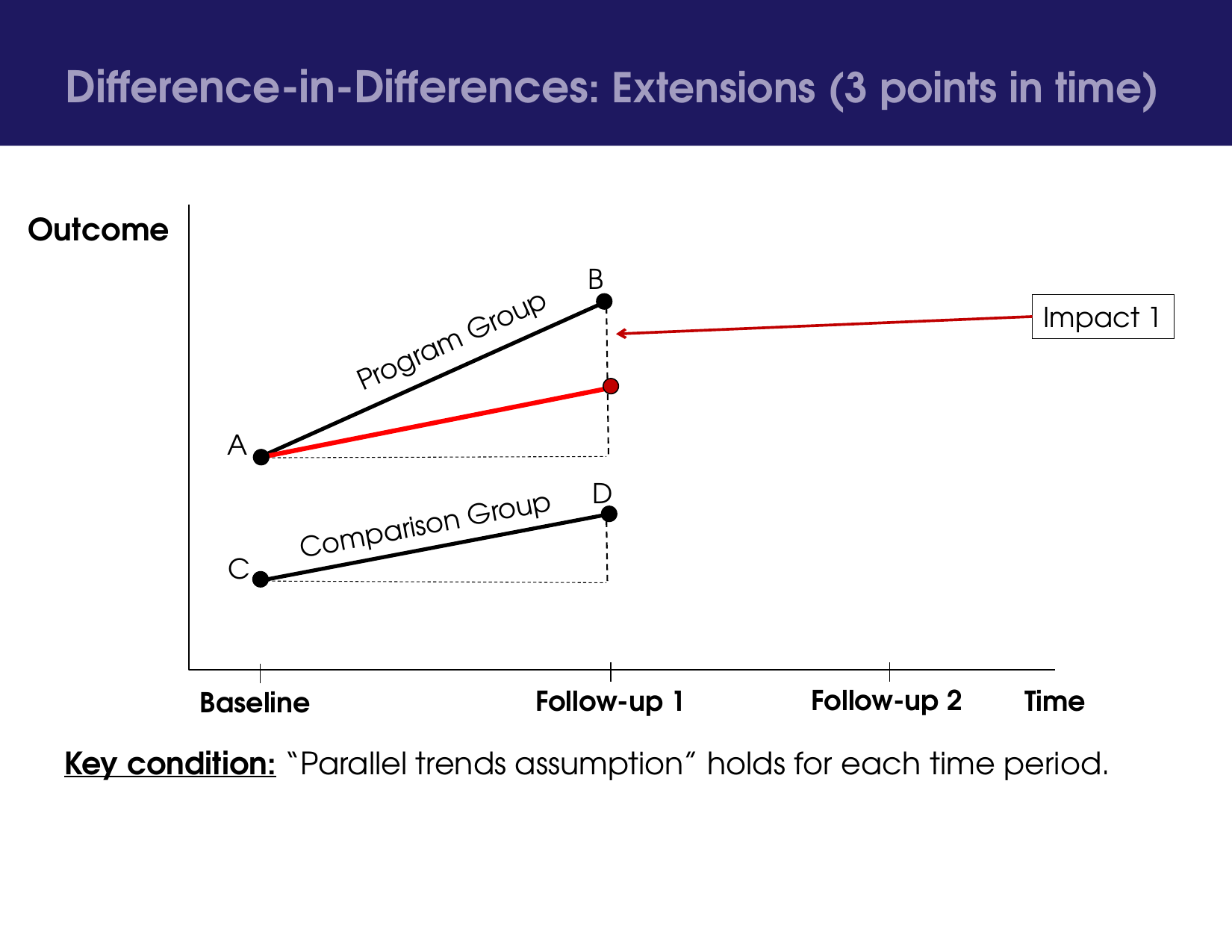

Difference-in-Differences: Extensions (3 points in time)

Outcome
B

Impact 1

Program Group

A

D
Comparison Group

C

Follow-up 2
Time
Follow-up 1
Baseline
Key condition: “Parallel trends assumption” holds for each time period.